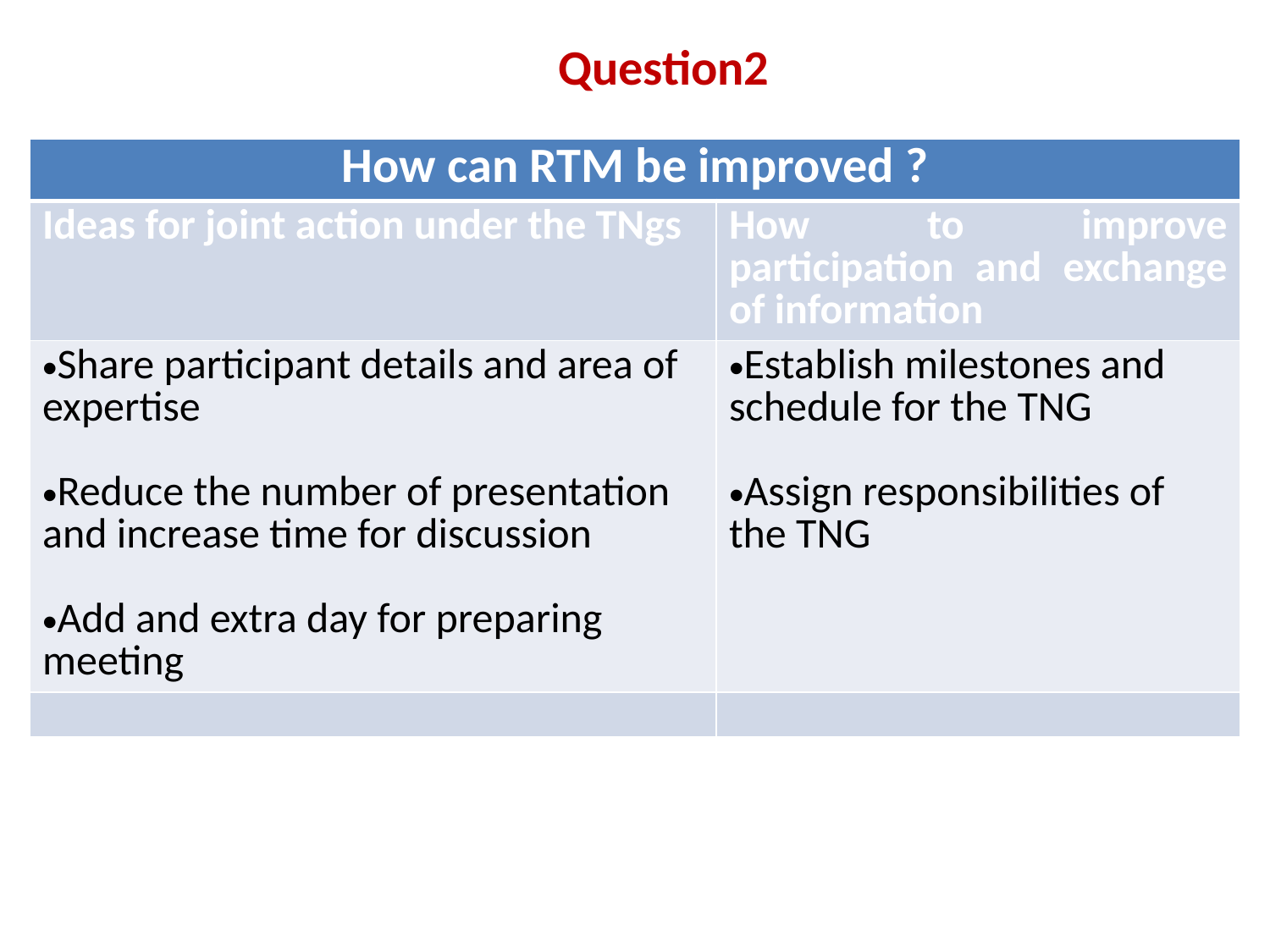

Question2
| How can RTM be improved ? |  |
| --- | --- |
| Ideas for joint action under the TNgs | How to improve participation and exchange of information |
| Share participant details and area of expertise Reduce the number of presentation and increase time for discussion Add and extra day for preparing meeting | Establish milestones and schedule for the TNG Assign responsibilities of the TNG |
|  |  |